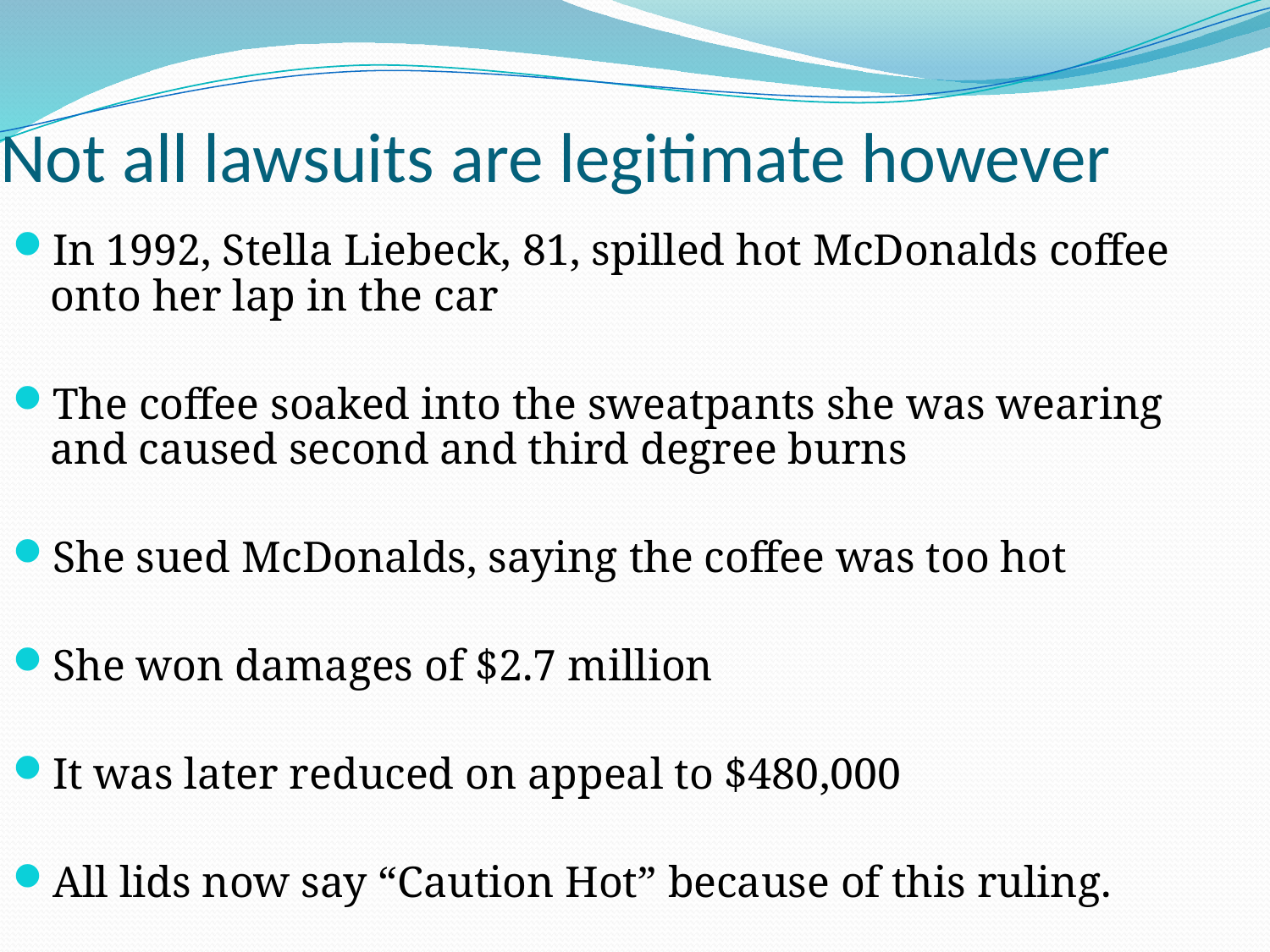

Not all lawsuits are legitimate however
In 1992, Stella Liebeck, 81, spilled hot McDonalds coffee onto her lap in the car

The coffee soaked into the sweatpants she was wearing and caused second and third degree burns

She sued McDonalds, saying the coffee was too hot

She won damages of $2.7 million

It was later reduced on appeal to $480,000

All lids now say “Caution Hot” because of this ruling.